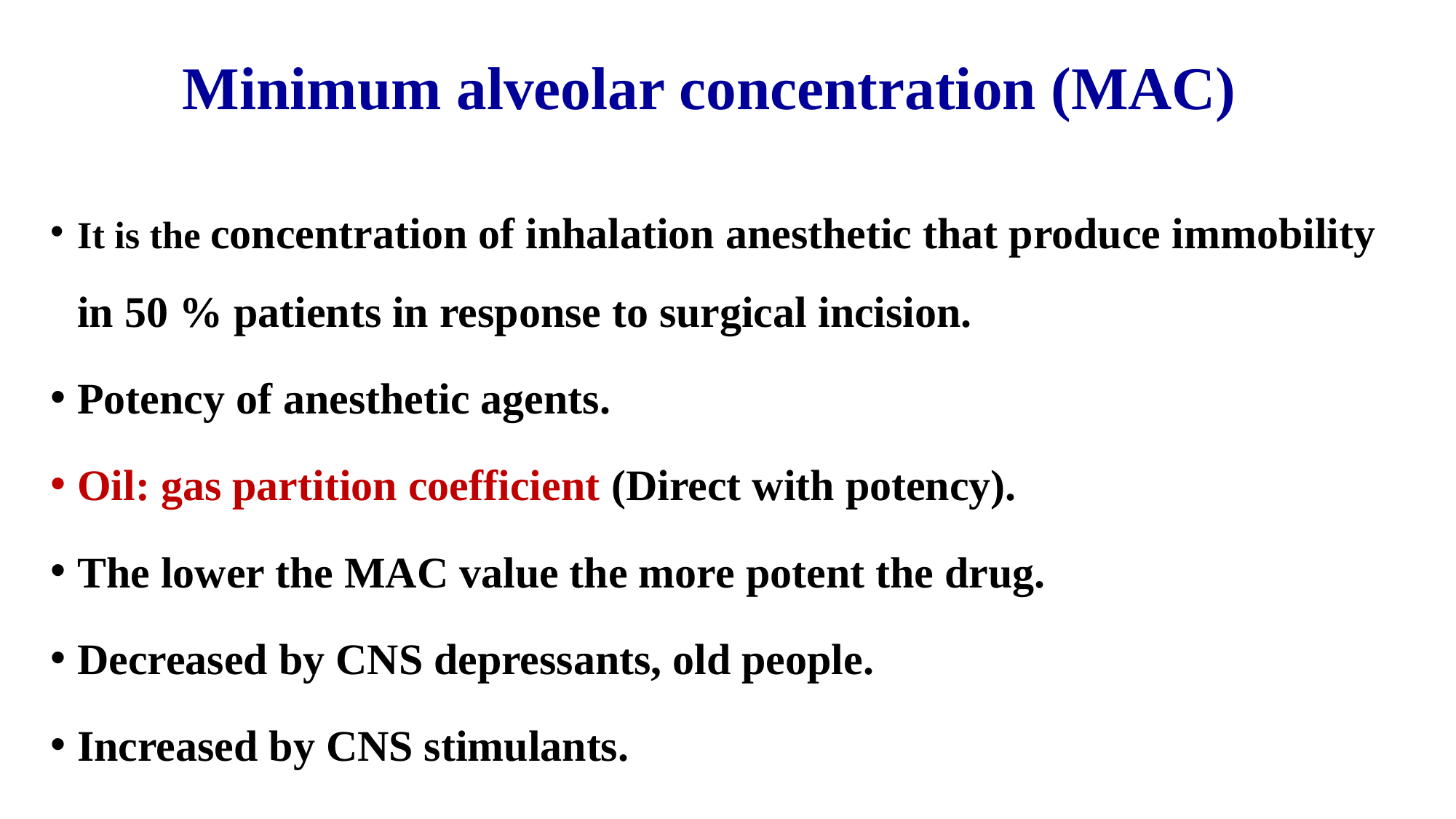

Minimum alveolar concentration (MAC)
It is the concentration of inhalation anesthetic that produce immobility in 50 % patients in response to surgical incision.
Potency of anesthetic agents.
Oil: gas partition coefficient (Direct with potency).
The lower the MAC value the more potent the drug.
Decreased by CNS depressants, old people.
Increased by CNS stimulants.